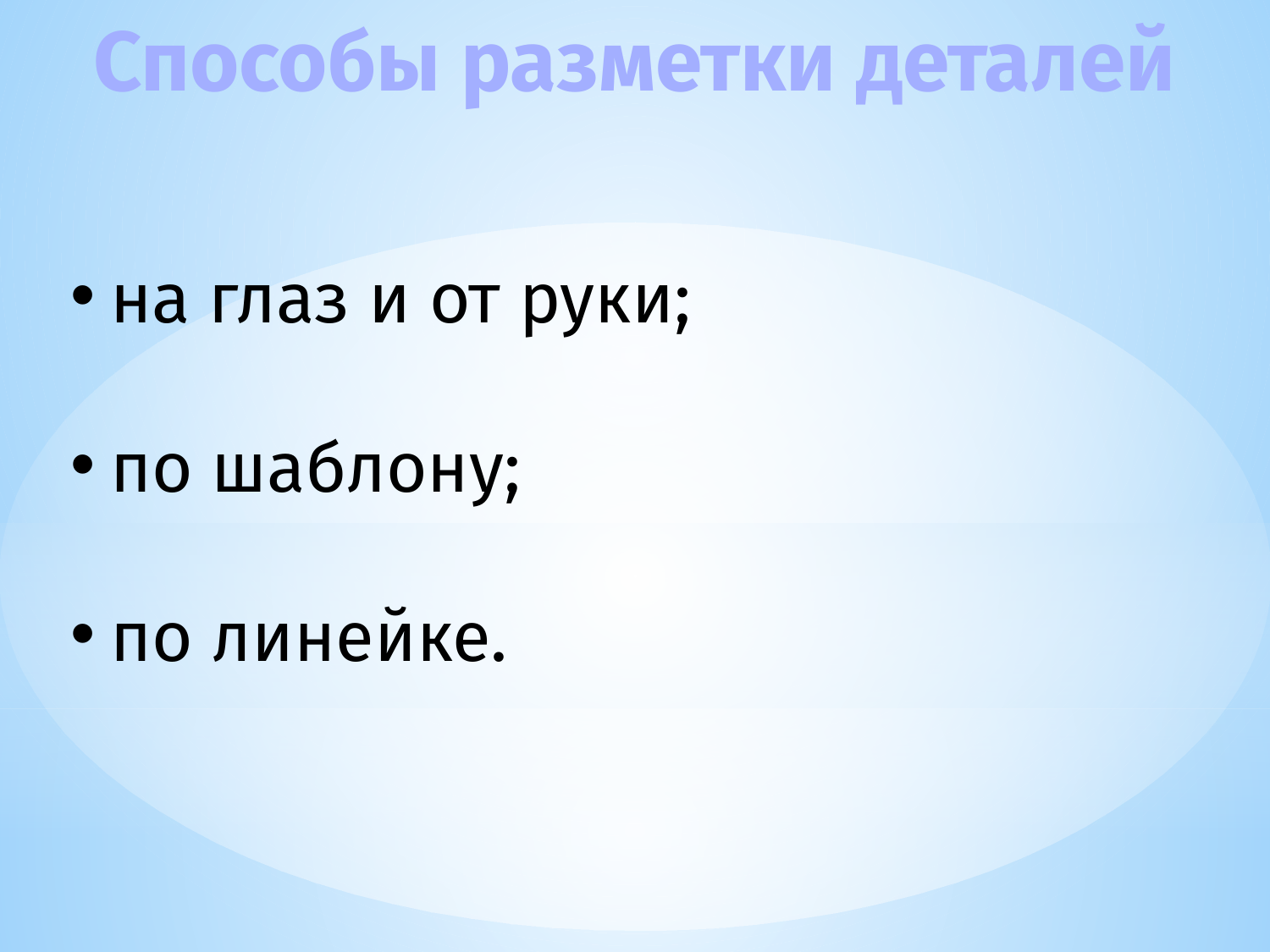

Способы разметки деталей
на глаз и от руки;

по шаблону;

по линейке.